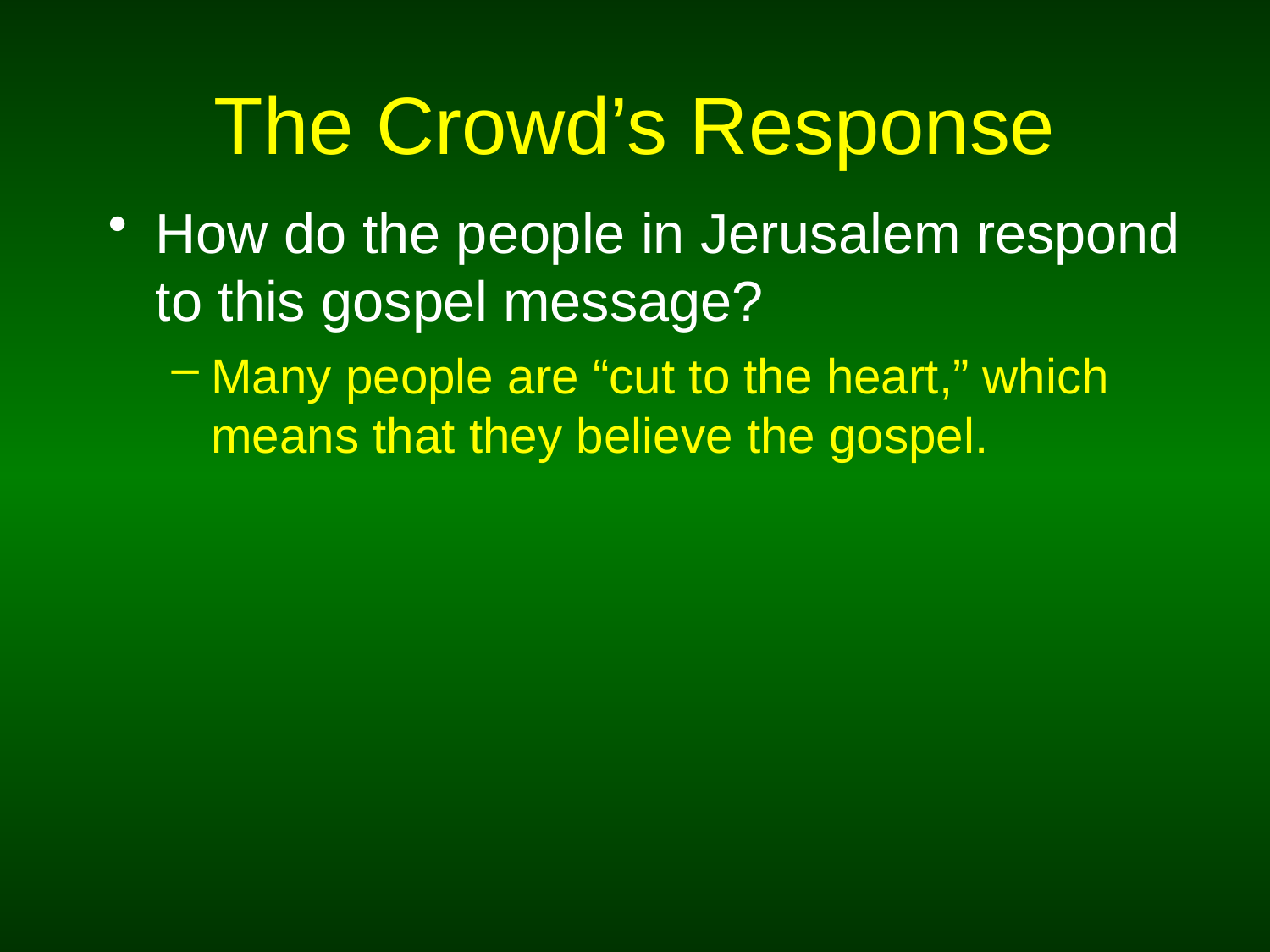

# The Crowd’s Response
How do the people in Jerusalem respond to this gospel message?
Many people are “cut to the heart,” which means that they believe the gospel.